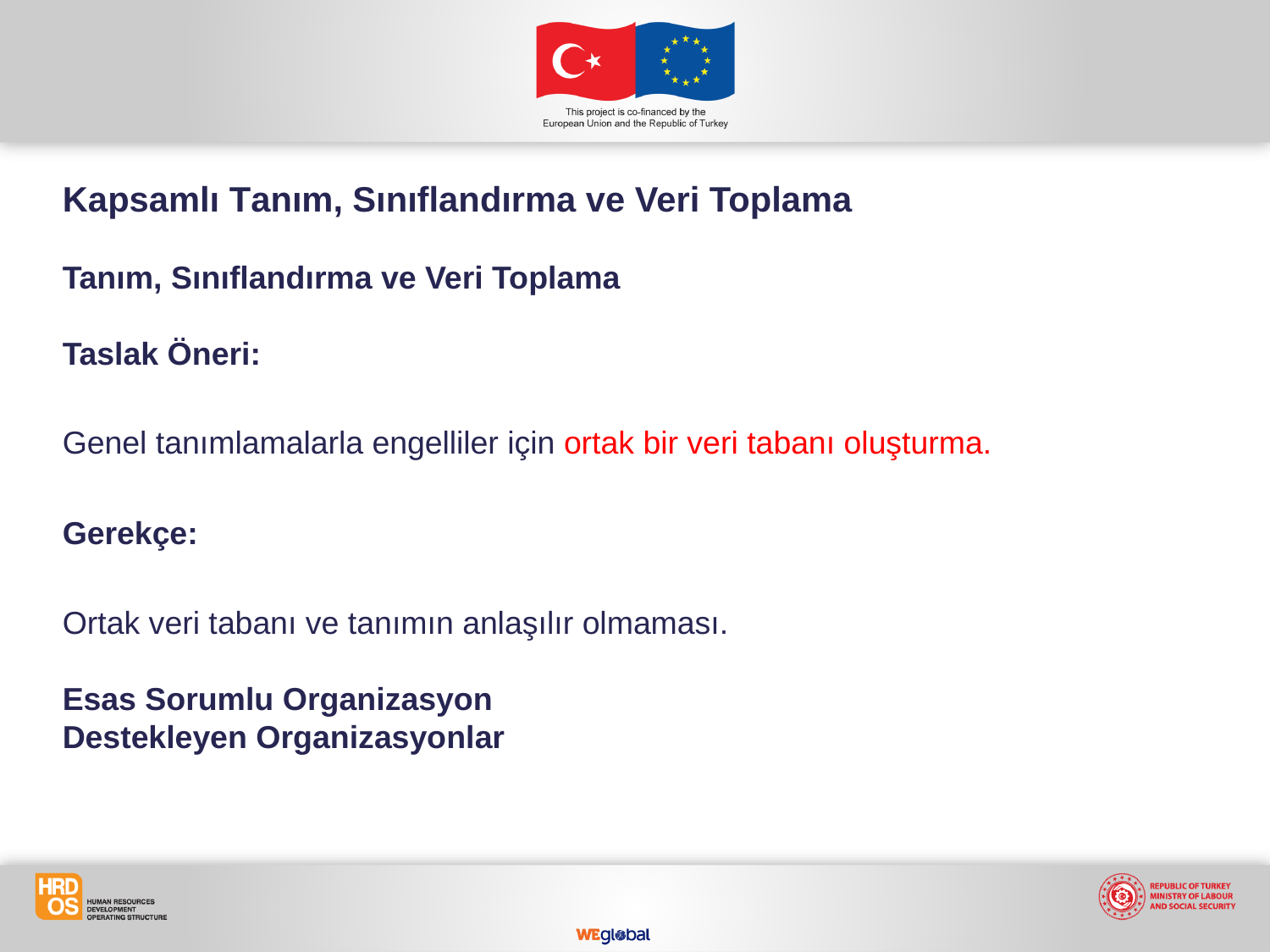

Kapsamlı Tanım, Sınıflandırma ve Veri Toplama

Tanım, Sınıflandırma ve Veri Toplama

Taslak Öneri:

Genel tanımlamalarla engelliler için ortak bir veri tabanı oluşturma.

Gerekçe:

Ortak veri tabanı ve tanımın anlaşılır olmaması.

Esas Sorumlu Organizasyon
Destekleyen Organizasyonlar